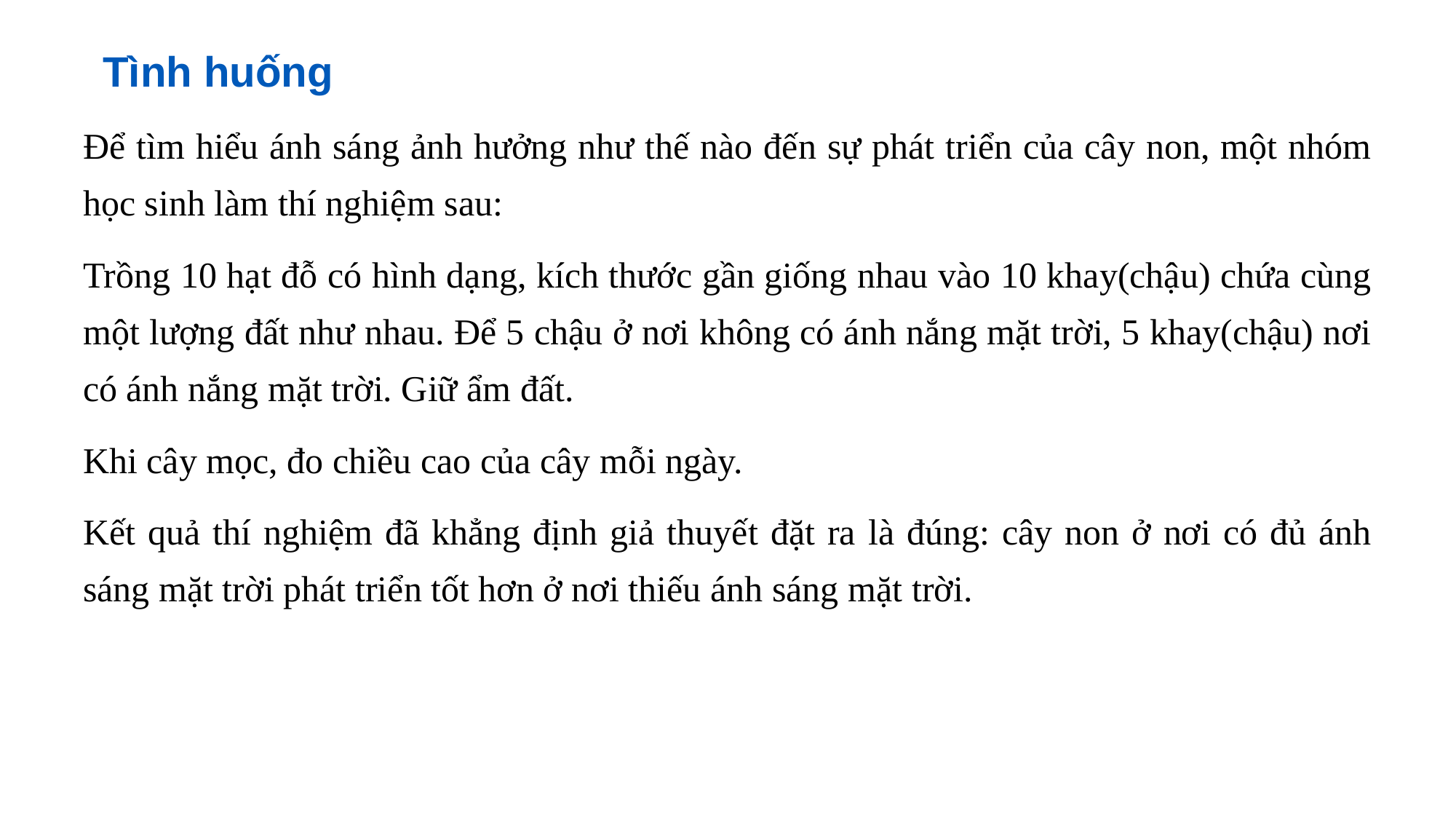

Tình huống
Để tìm hiểu ánh sáng ảnh hưởng như thế nào đến sự phát triển của cây non, một nhóm học sinh làm thí nghiệm sau:
Trồng 10 hạt đỗ có hình dạng, kích thước gần giống nhau vào 10 khay(chậu) chứa cùng một lượng đất như nhau. Để 5 chậu ở nơi không có ánh nắng mặt trời, 5 khay(chậu) nơi có ánh nắng mặt trời. Giữ ẩm đất.
Khi cây mọc, đo chiều cao của cây mỗi ngày.
Kết quả thí nghiệm đã khẳng định giả thuyết đặt ra là đúng: cây non ở nơi có đủ ánh sáng mặt trời phát triển tốt hơn ở nơi thiếu ánh sáng mặt trời.